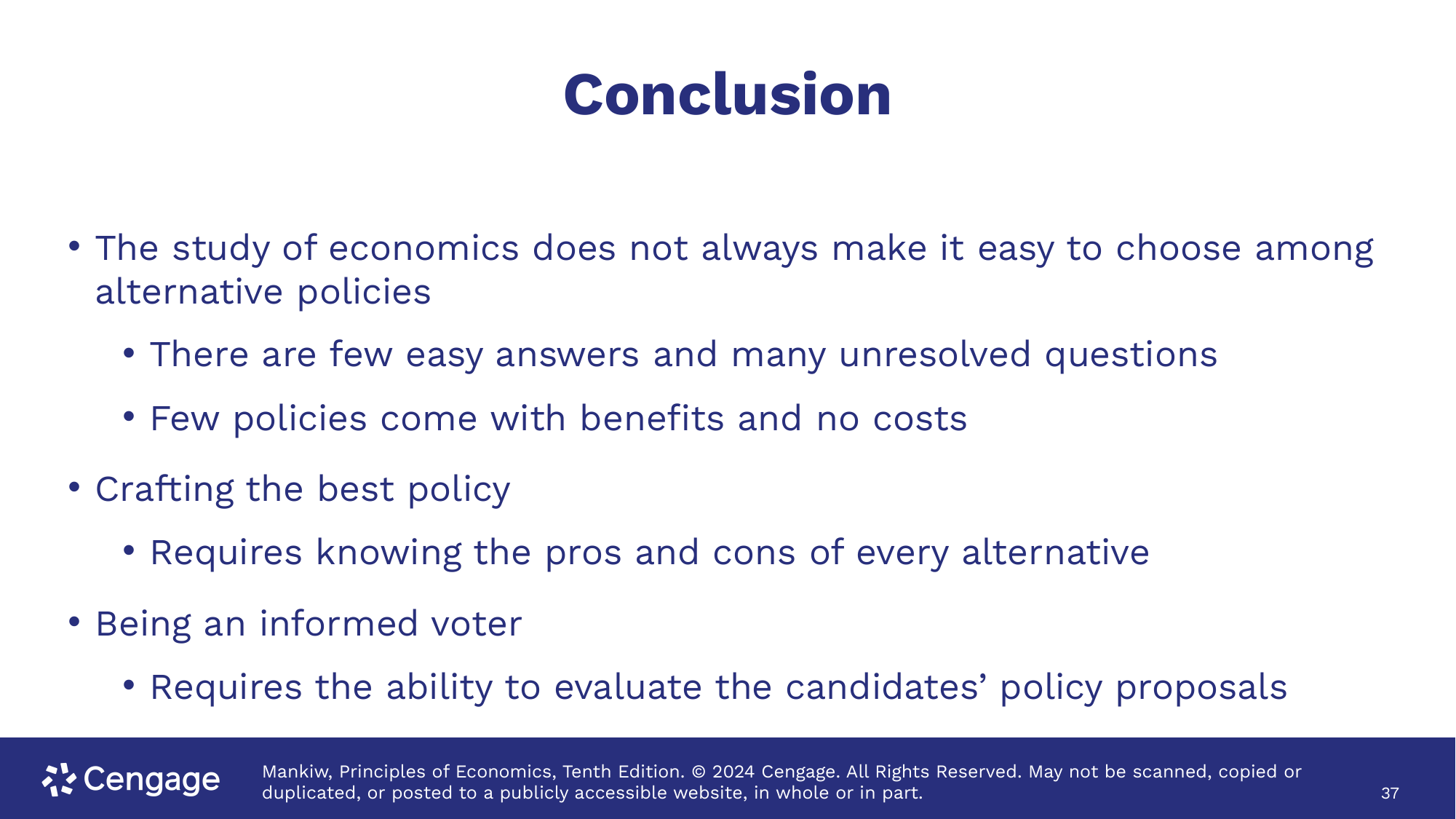

# Conclusion
The study of economics does not always make it easy to choose among alternative policies
There are few easy answers and many unresolved questions
Few policies come with benefits and no costs
Crafting the best policy
Requires knowing the pros and cons of every alternative
Being an informed voter
Requires the ability to evaluate the candidates’ policy proposals